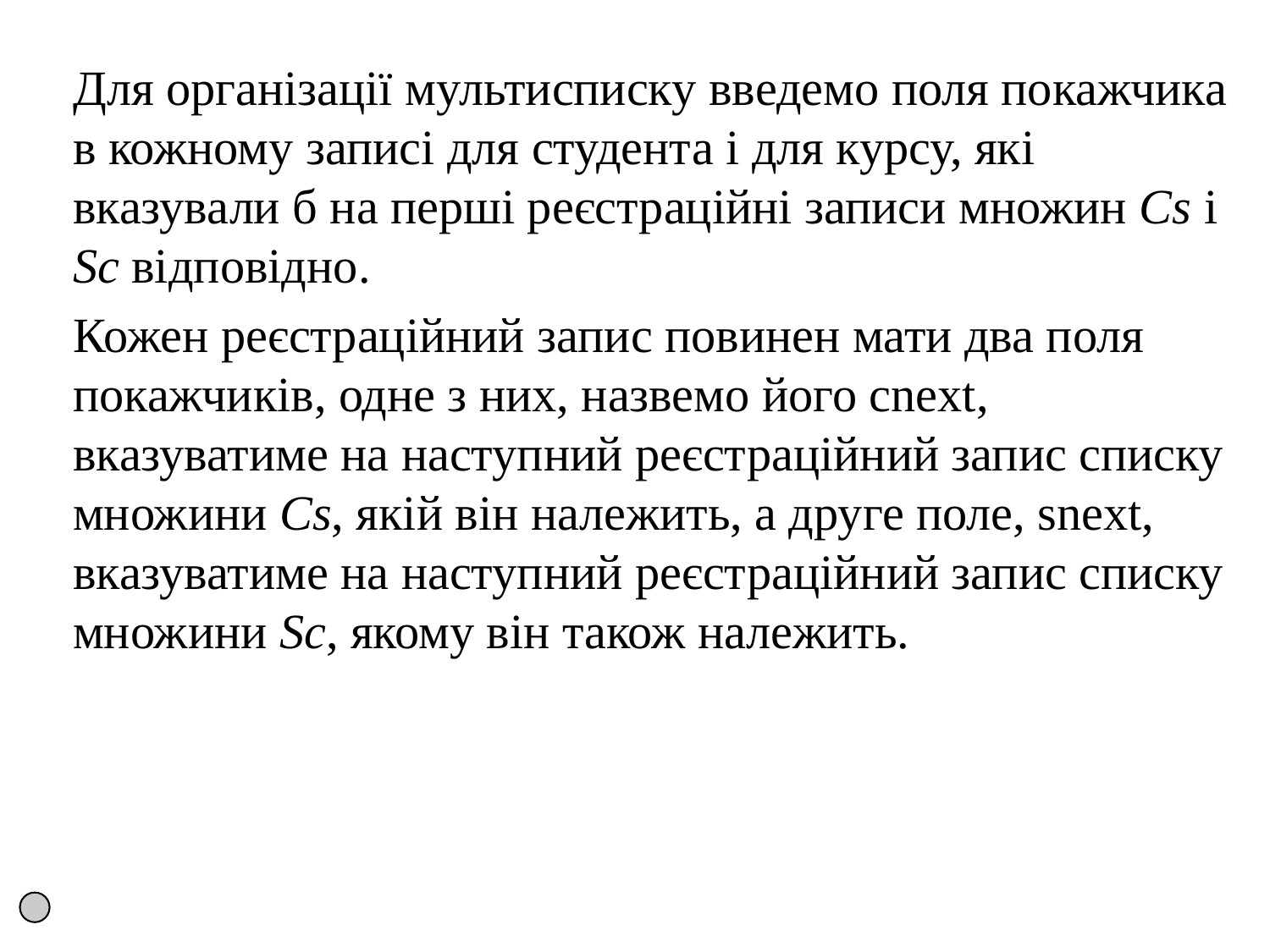

Для організації мультисписку введемо поля покажчика в кожному записі для студента і для курсу, які вказували б на перші реєстраційні записи множин Cs і Sc відповідно.
	Кожен реєстраційний запис повинен мати два поля покажчиків, одне з них, назвемо його cnext, вказуватиме на наступний реєстраційний запис списку множини Cs, якій він належить, а друге поле, snext, вказуватиме на наступний реєстраційний запис списку множини Sc, якому він також належить.